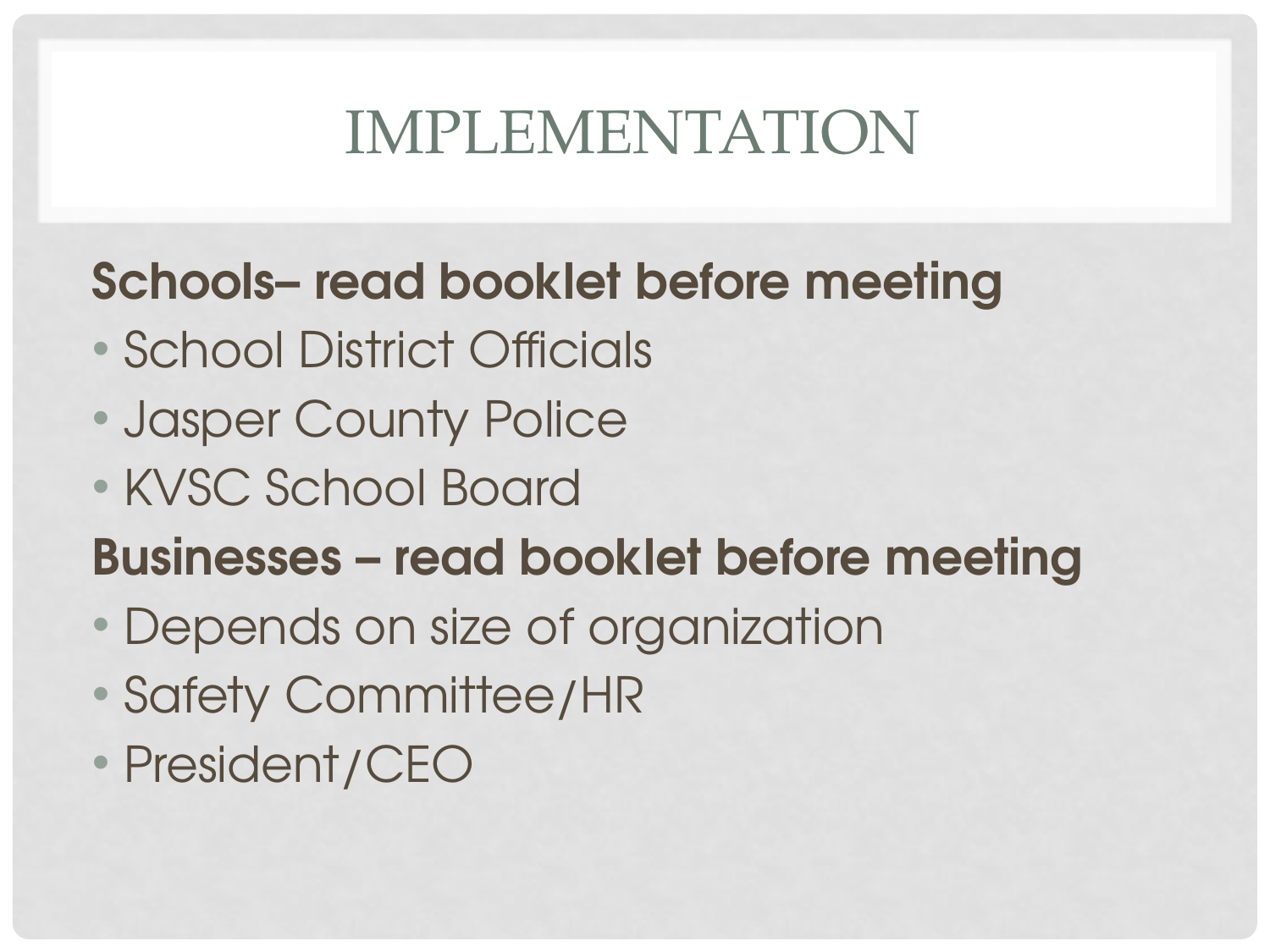

# implementation
Schools– read booklet before meeting
School District Officials
Jasper County Police
KVSC School Board
Businesses – read booklet before meeting
Depends on size of organization
Safety Committee/HR
President/CEO